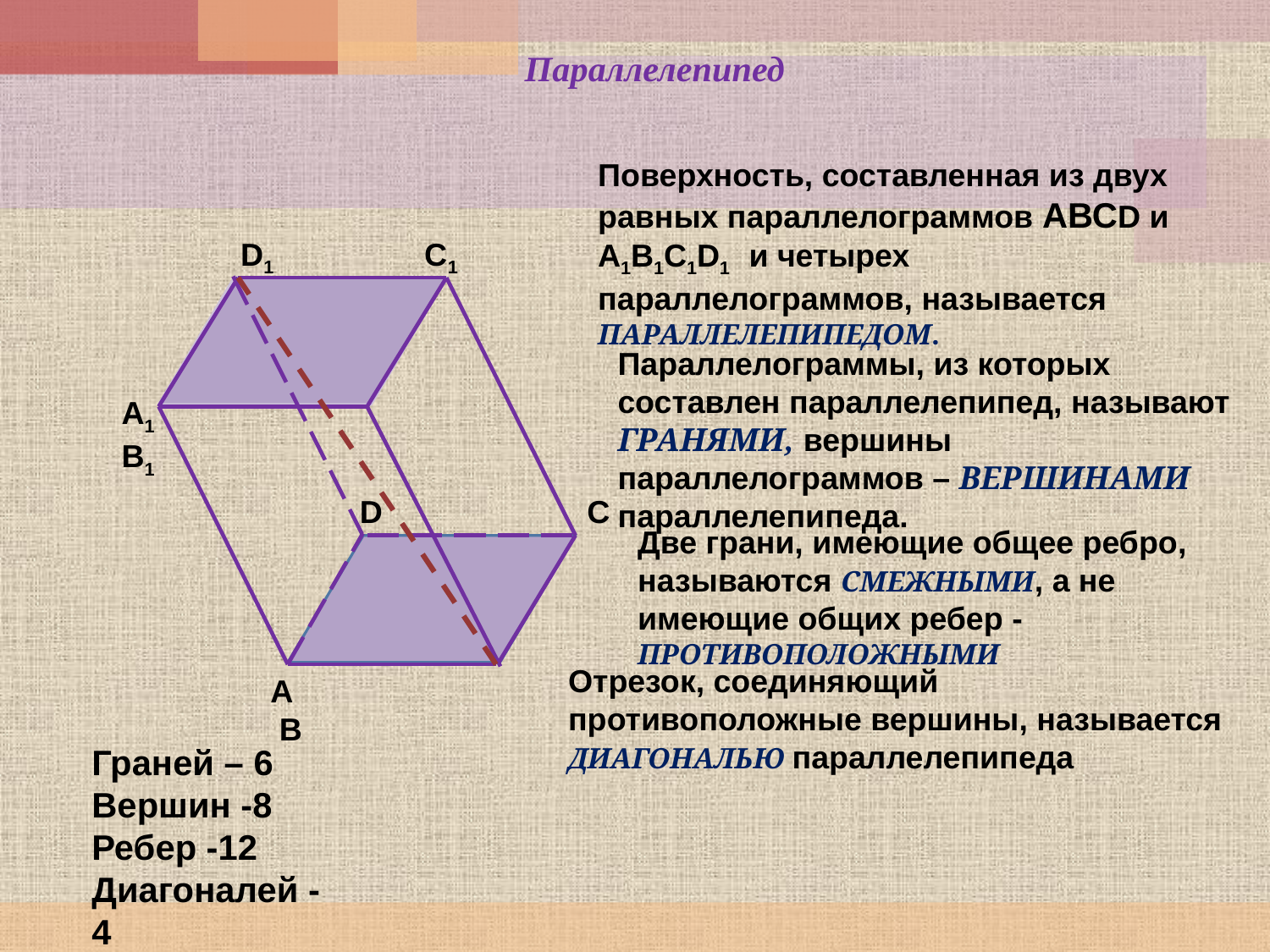

# Параллелепипед
Поверхность, составленная из двух равных параллелограммов АВСD и A1B1C1D1   и четырех параллелограммов, называется ПАРАЛЛЕЛЕПИПЕДОМ.

D1                 C1

Параллелограммы, из которых составлен параллелепипед, называют ГРАНЯМИ, вершины параллелограммов – ВЕРШИНАМИ параллелепипеда.

А1                               В1
D                       C
Две грани, имеющие общее ребро, называются СМЕЖНЫМИ, а не имеющие общих ребер - ПРОТИВОПОЛОЖНЫМИ

Отрезок, соединяющий противоположные вершины, называется ДИАГОНАЛЬЮ параллелепипеда
А                          В
Граней – 6
Вершин -8
Ребер -12
Диагоналей - 4